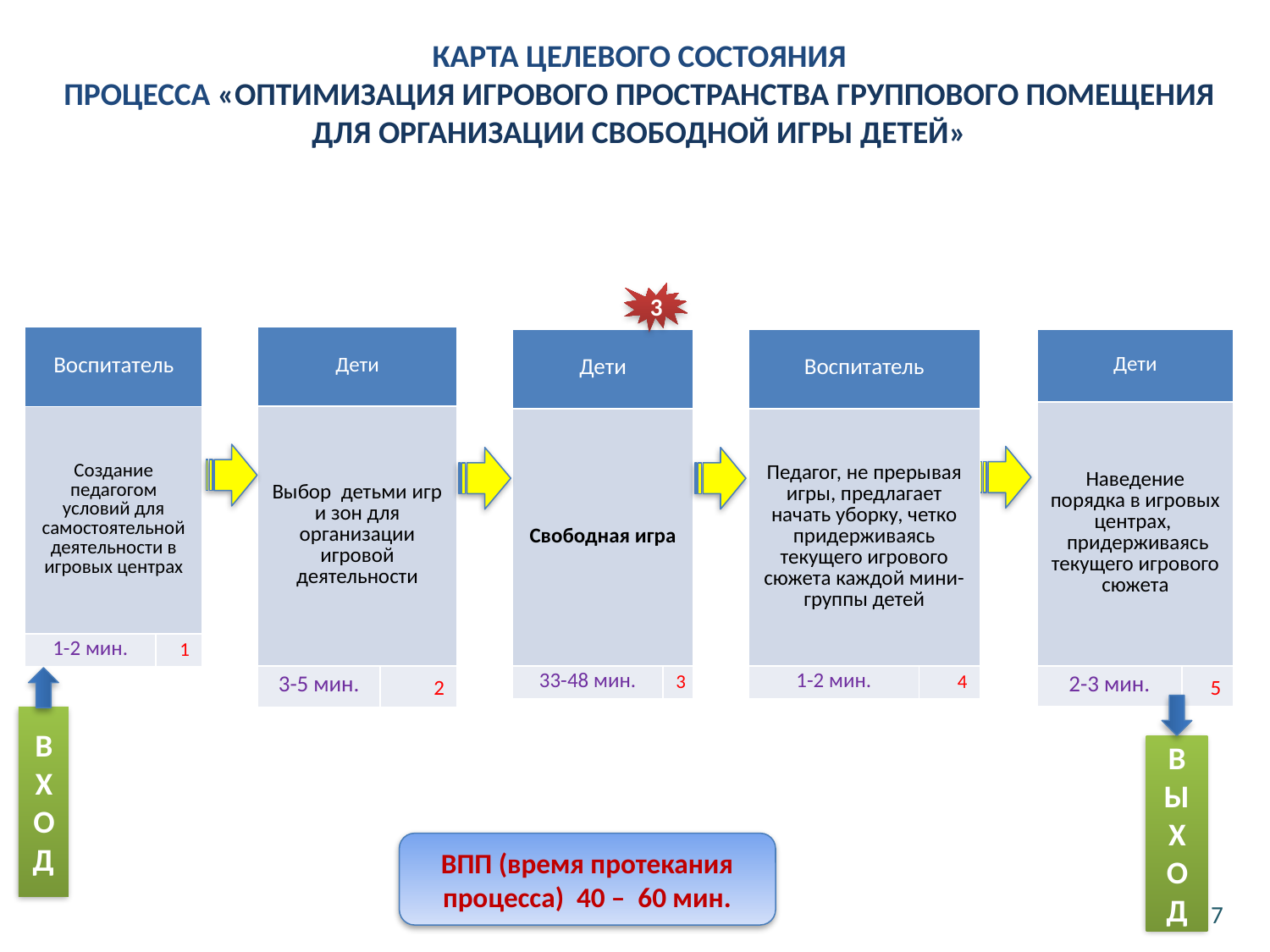

Карта целевого состояния
Процесса «Оптимизация игрового пространства группового помещения для организации свободной игры детей»
3
| Воспитатель |  |
| --- | --- |
| Создание педагогом условий для самостоятельной деятельности в игровых центрах |  |
| 1-2 мин. | 1 |
| Дети |  |
| --- | --- |
| Выбор детьми игр и зон для организации игровой деятельности |  |
| 3-5 мин. | 2 |
| Дети |  |
| --- | --- |
| Свободная игра |  |
| 33-48 мин. | 3 |
| Дети |  |
| --- | --- |
| Наведение порядка в игровых центрах, придерживаясь текущего игрового сюжета |  |
| 2-3 мин. | 5 |
| Воспитатель |  |
| --- | --- |
| Педагог, не прерывая игры, предлагает начать уборку, четко придерживаясь текущего игрового сюжета каждой мини-группы детей |  |
| 1-2 мин. | 4 |

ВХОД
ВЫХОД
ВПП (время протекания процесса)  40 –  60 мин.
7